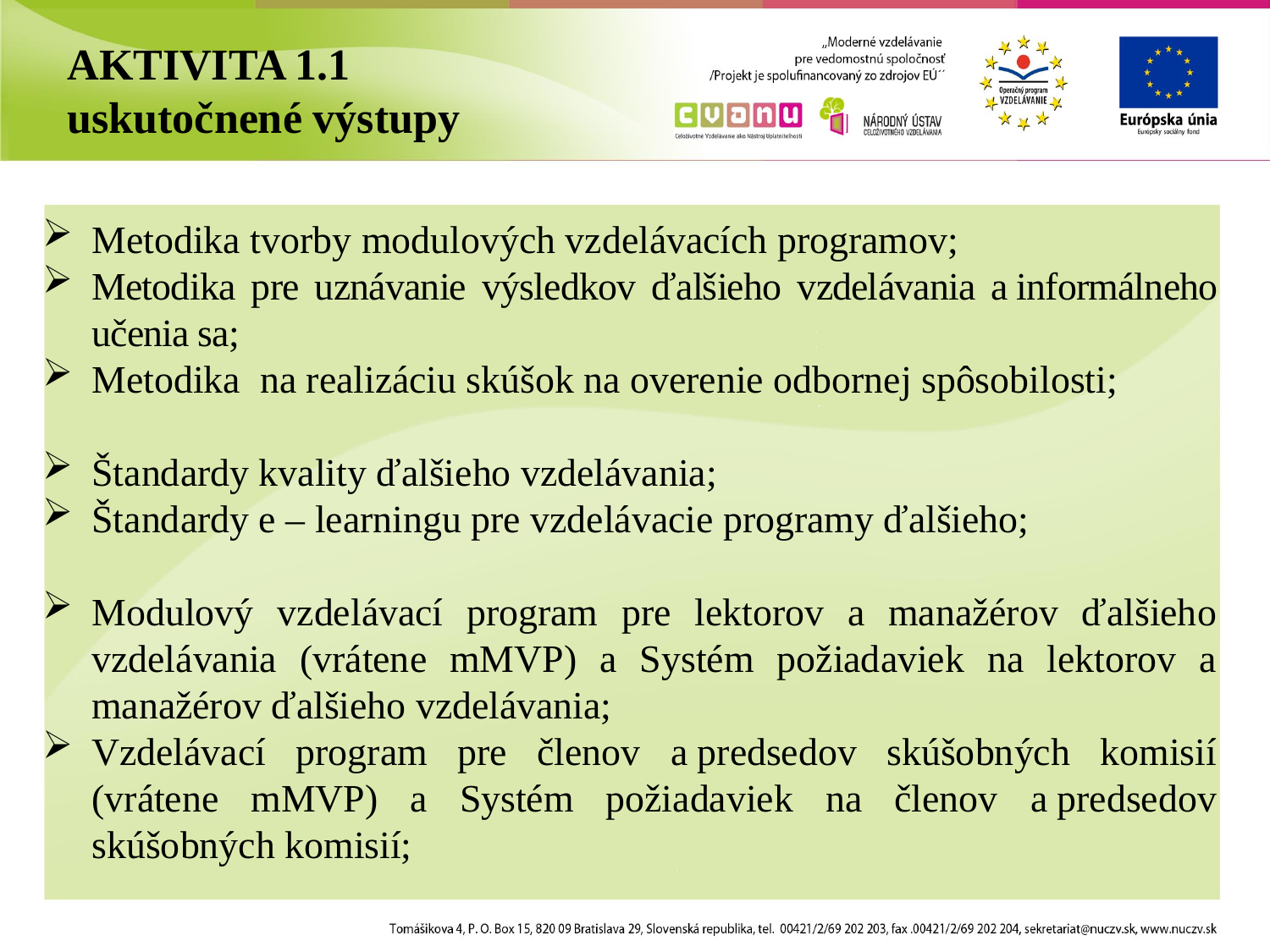

AKTIVITA 1.1
uskutočnené výstupy
Metodika tvorby modulových vzdelávacích programov;
Metodika pre uznávanie výsledkov ďalšieho vzdelávania a informálneho učenia sa;
Metodika  na realizáciu skúšok na overenie odbornej spôsobilosti;

Štandardy kvality ďalšieho vzdelávania;
Štandardy e – learningu pre vzdelávacie programy ďalšieho;

Modulový vzdelávací program pre lektorov a manažérov ďalšieho vzdelávania (vrátene mMVP) a Systém požiadaviek na lektorov a manažérov ďalšieho vzdelávania;
Vzdelávací program pre členov a predsedov skúšobných komisií (vrátene mMVP) a Systém požiadaviek na členov a predsedov skúšobných komisií;